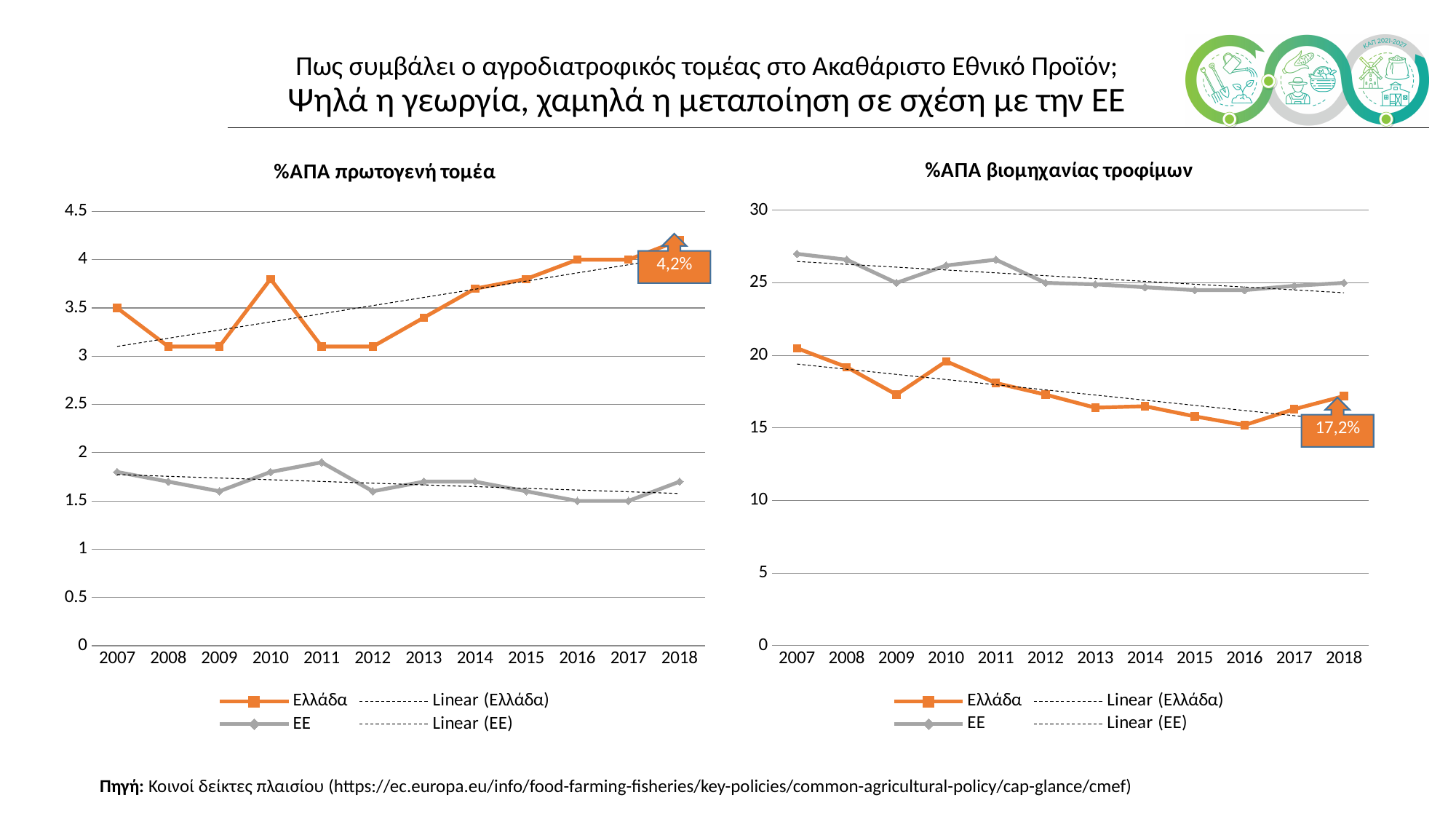

# Πως συμβάλει ο αγροδιατροφικός τομέας στο Ακαθάριστο Εθνικό Προϊόν; Ψηλά η γεωργία, χαμηλά η μεταποίηση σε σχέση με την ΕΕ

### Chart: %ΑΠΑ βιομηχανίας τροφίμων

| Category |  |  |
|---|---|---|
| 2007 | 20.5 | 27.0 |
| 2008 | 19.2 | 26.6 |
| 2009 | 17.299999999999997 | 25.0 |
| 2010 | 19.6 | 26.2 |
| 2011 | 18.1 | 26.6 |
| 2012 | 17.3 | 25.0 |
| 2013 | 16.4 | 24.9 |
| 2014 | 16.5 | 24.7 |
| 2015 | 15.8 | 24.5 |
| 2016 | 15.2 | 24.5 |
| 2017 | 16.3 | 24.8 |
| 2018 | 17.2 | 25.0 |

### Chart: %ΑΠΑ πρωτογενή τομέα

| Category |  |  |
|---|---|---|
| 2007 | 3.5 | 1.8 |
| 2008 | 3.1 | 1.7 |
| 2009 | 3.1 | 1.6 |
| 2010 | 3.8 | 1.8 |
| 2011 | 3.1 | 1.9 |
| 2012 | 3.1 | 1.6 |
| 2013 | 3.4 | 1.7 |
| 2014 | 3.7 | 1.7 |
| 2015 | 3.8 | 1.6 |
| 2016 | 4.0 | 1.5 |
| 2017 | 4.0 | 1.5 |
| 2018 | 4.2 | 1.7 |
Πηγή: Κοινοί δείκτες πλαισίου (https://ec.europa.eu/info/food-farming-fisheries/key-policies/common-agricultural-policy/cap-glance/cmef)